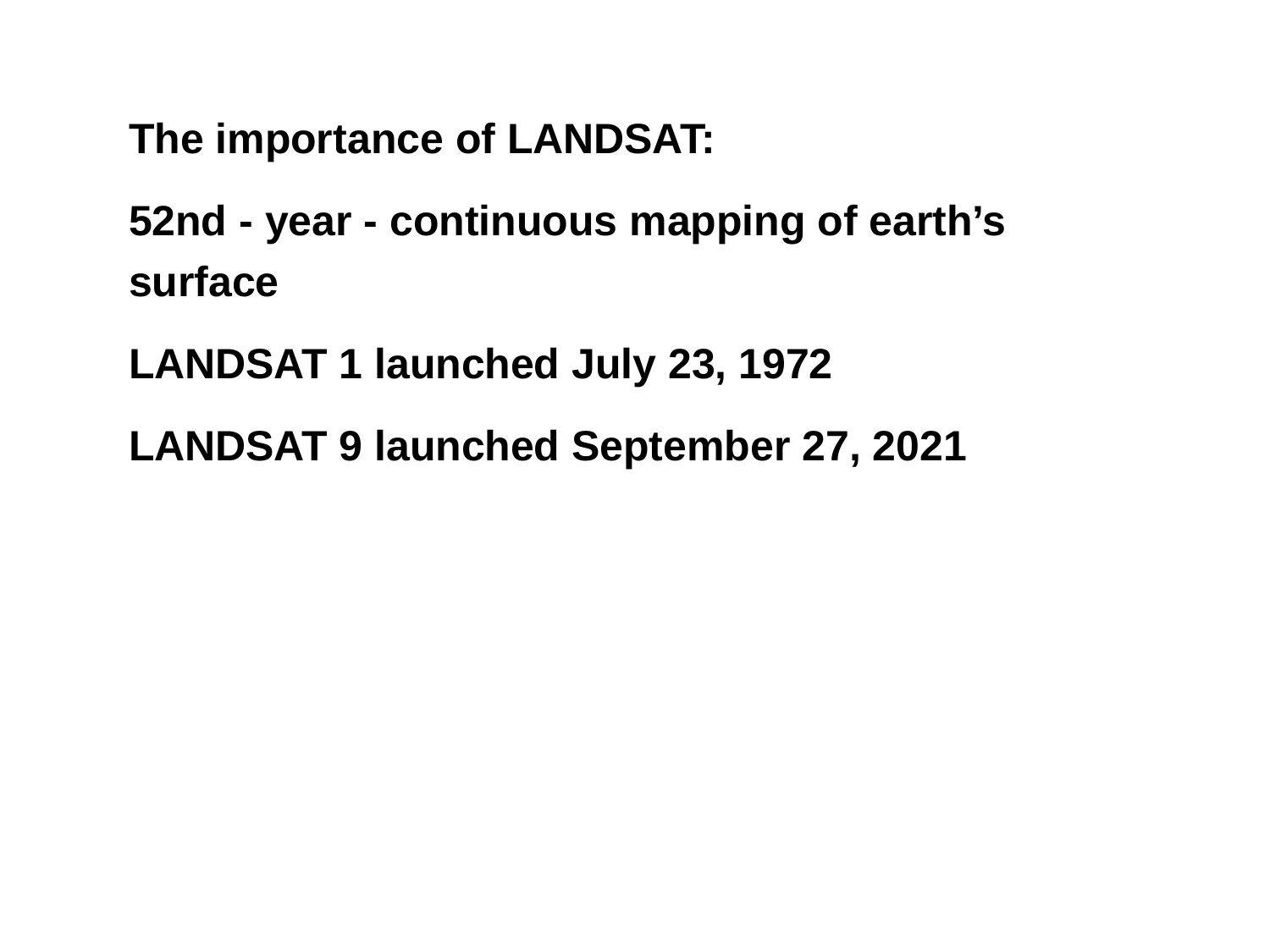

The importance of LANDSAT:
52nd - year - continuous mapping of earth’s surface
LANDSAT 1 launched July 23, 1972
LANDSAT 9 launched September 27, 2021